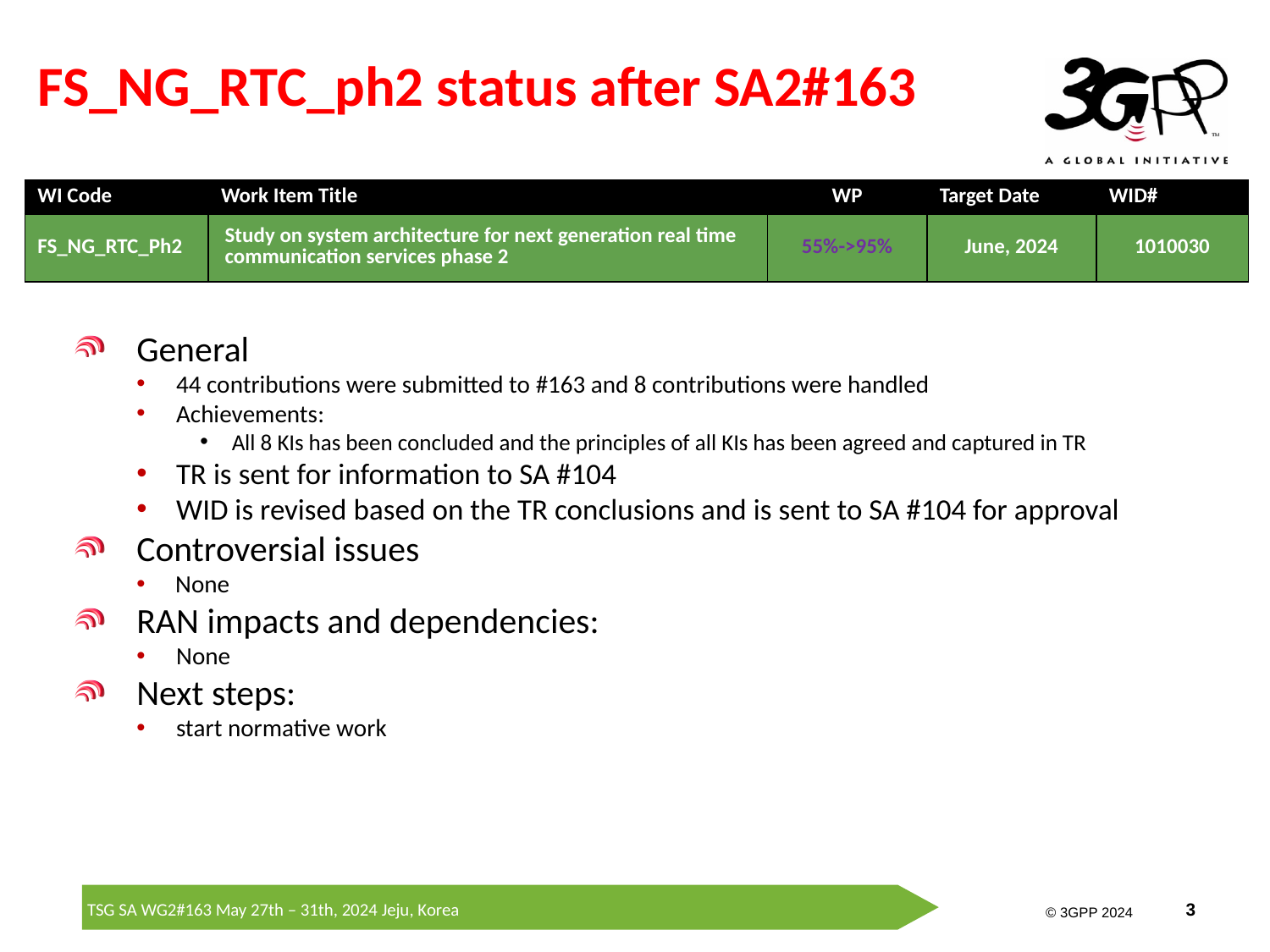

# FS_NG_RTC_ph2 status after SA2#163
| WI Code | Work Item Title | WP | Target Date | WID# |
| --- | --- | --- | --- | --- |
| FS\_NG\_RTC\_Ph2 | Study on system architecture for next generation real time communication services phase 2 | 55%->95% | June, 2024 | 1010030 |
General
44 contributions were submitted to #163 and 8 contributions were handled
Achievements:
All 8 KIs has been concluded and the principles of all KIs has been agreed and captured in TR
TR is sent for information to SA #104
WID is revised based on the TR conclusions and is sent to SA #104 for approval
Controversial issues
None
RAN impacts and dependencies:
None
Next steps:
start normative work